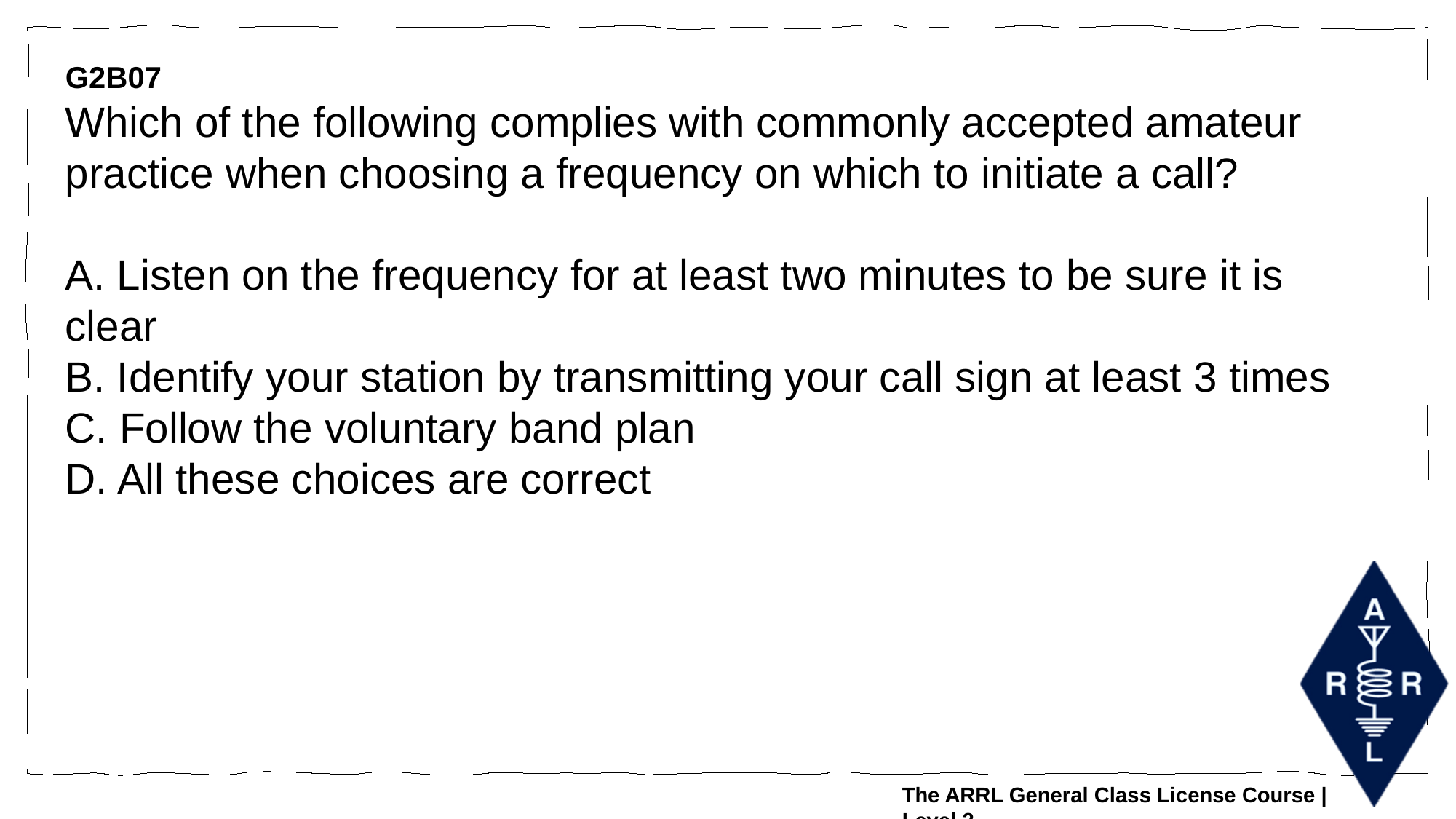

G2B07
Which of the following complies with commonly accepted amateur practice when choosing a frequency on which to initiate a call?

A. Listen on the frequency for at least two minutes to be sure it is clear
B. Identify your station by transmitting your call sign at least 3 times
C. Follow the voluntary band plan
D. All these choices are correct